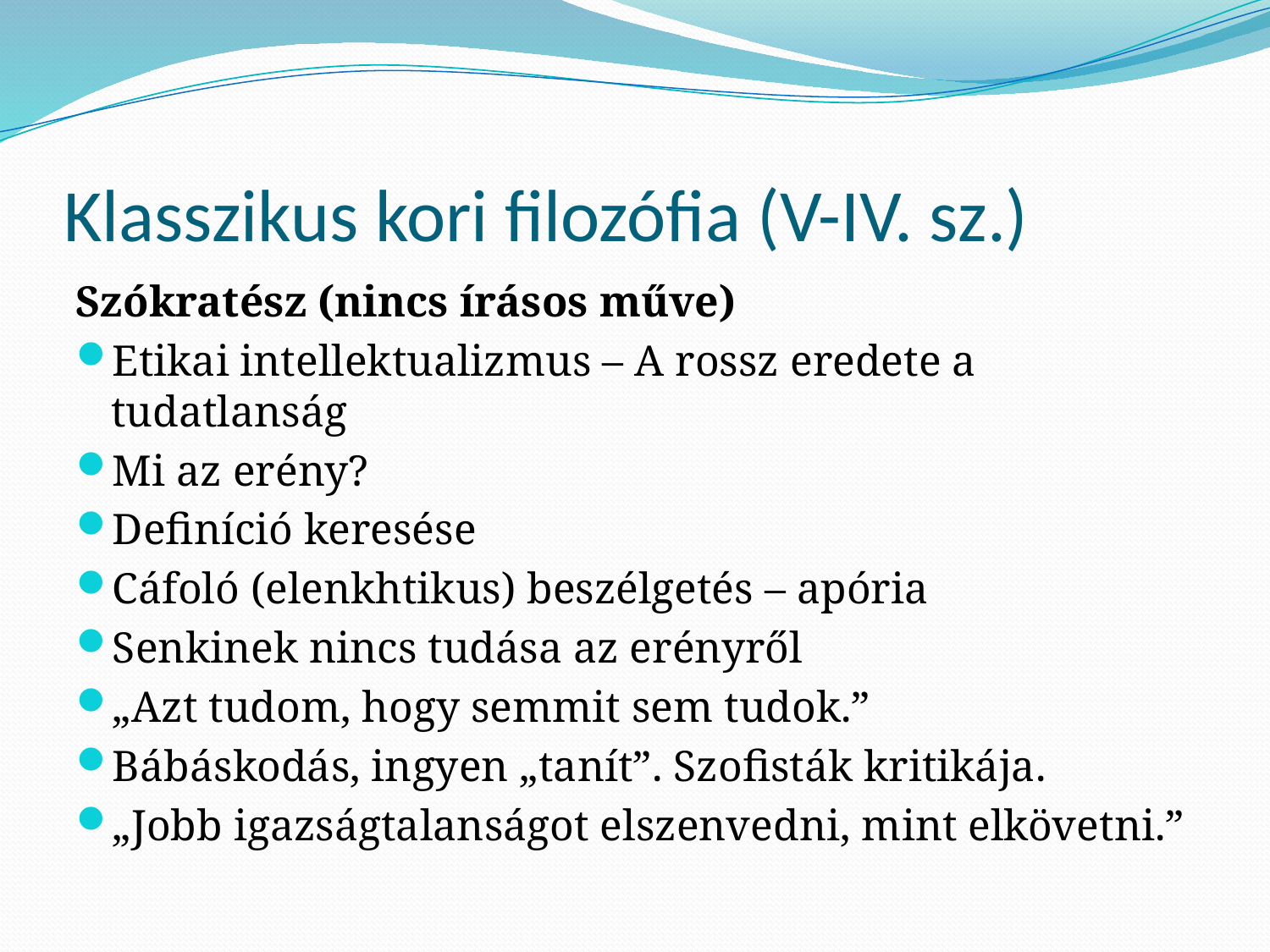

# Klasszikus kori filozófia (V-IV. sz.)
Szókratész (nincs írásos műve)
Etikai intellektualizmus – A rossz eredete a tudatlanság
Mi az erény?
Definíció keresése
Cáfoló (elenkhtikus) beszélgetés – apória
Senkinek nincs tudása az erényről
„Azt tudom, hogy semmit sem tudok.”
Bábáskodás, ingyen „tanít”. Szofisták kritikája.
„Jobb igazságtalanságot elszenvedni, mint elkövetni.”